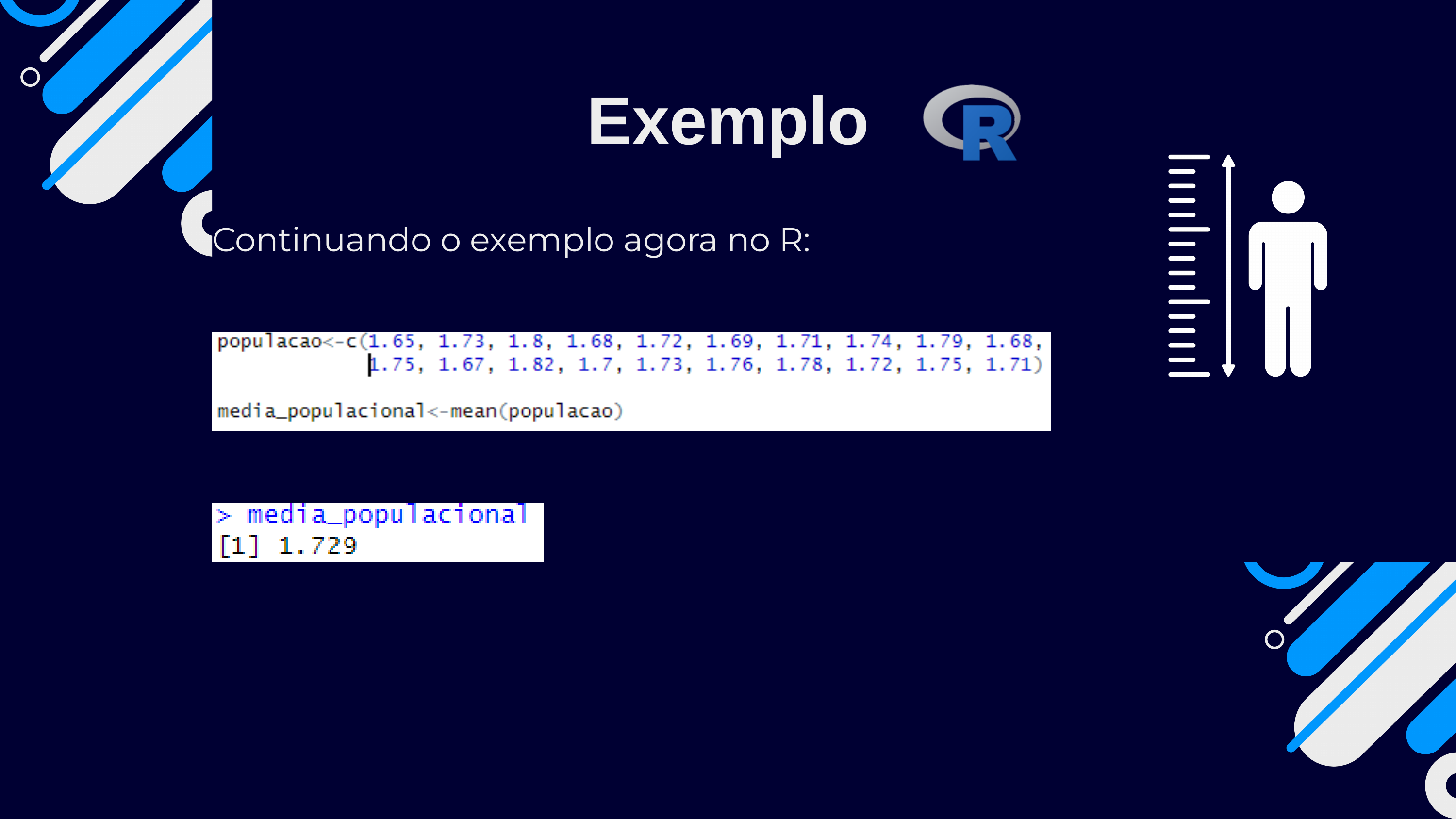

Exemplo

Continuando o exemplo agora no R: